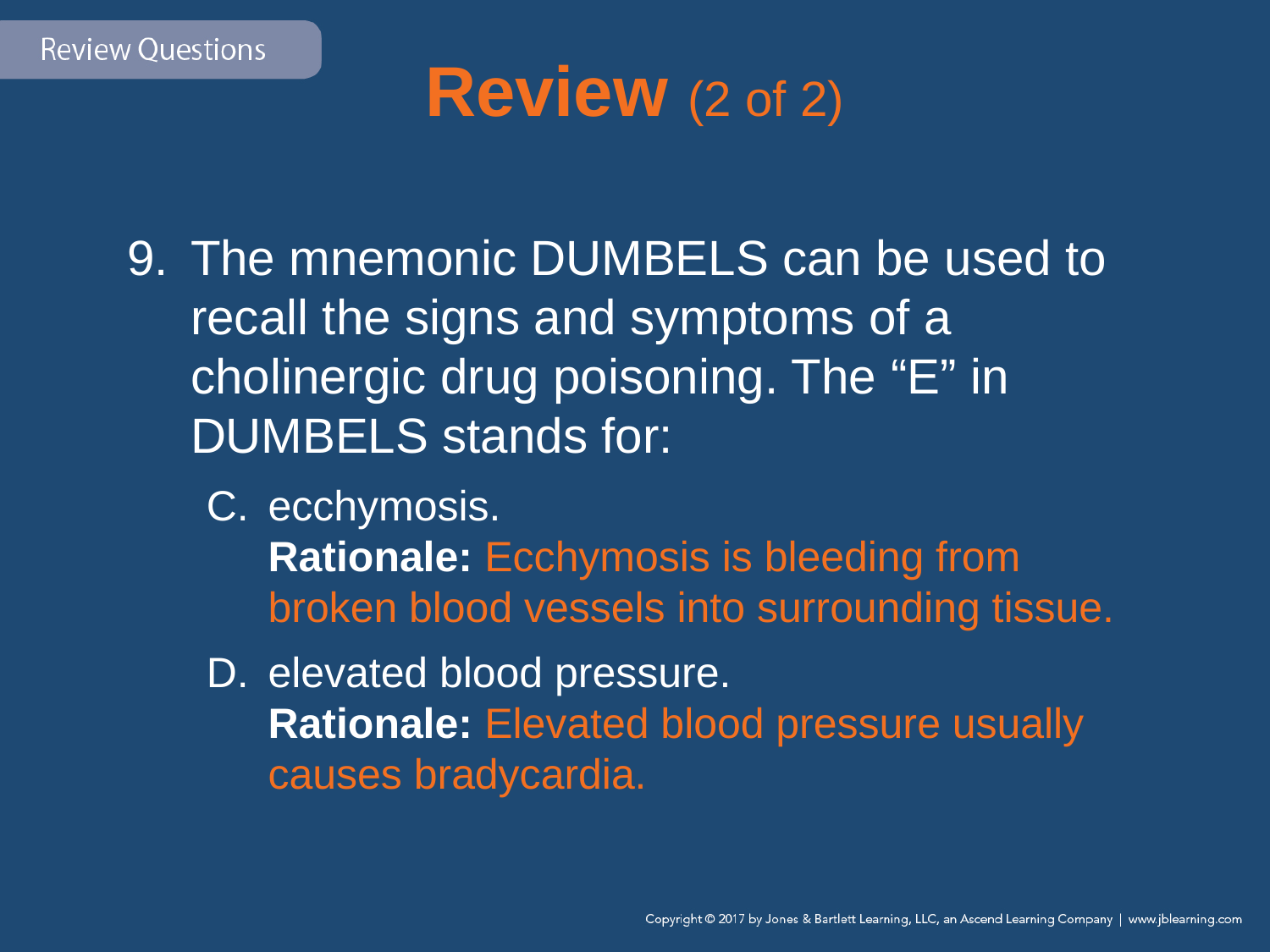

# Review (2 of 2)
The mnemonic DUMBELS can be used to recall the signs and symptoms of a cholinergic drug poisoning. The “E” in DUMBELS stands for:
ecchymosis.
Rationale: Ecchymosis is bleeding from broken blood vessels into surrounding tissue.
elevated blood pressure.
Rationale: Elevated blood pressure usually causes bradycardia.